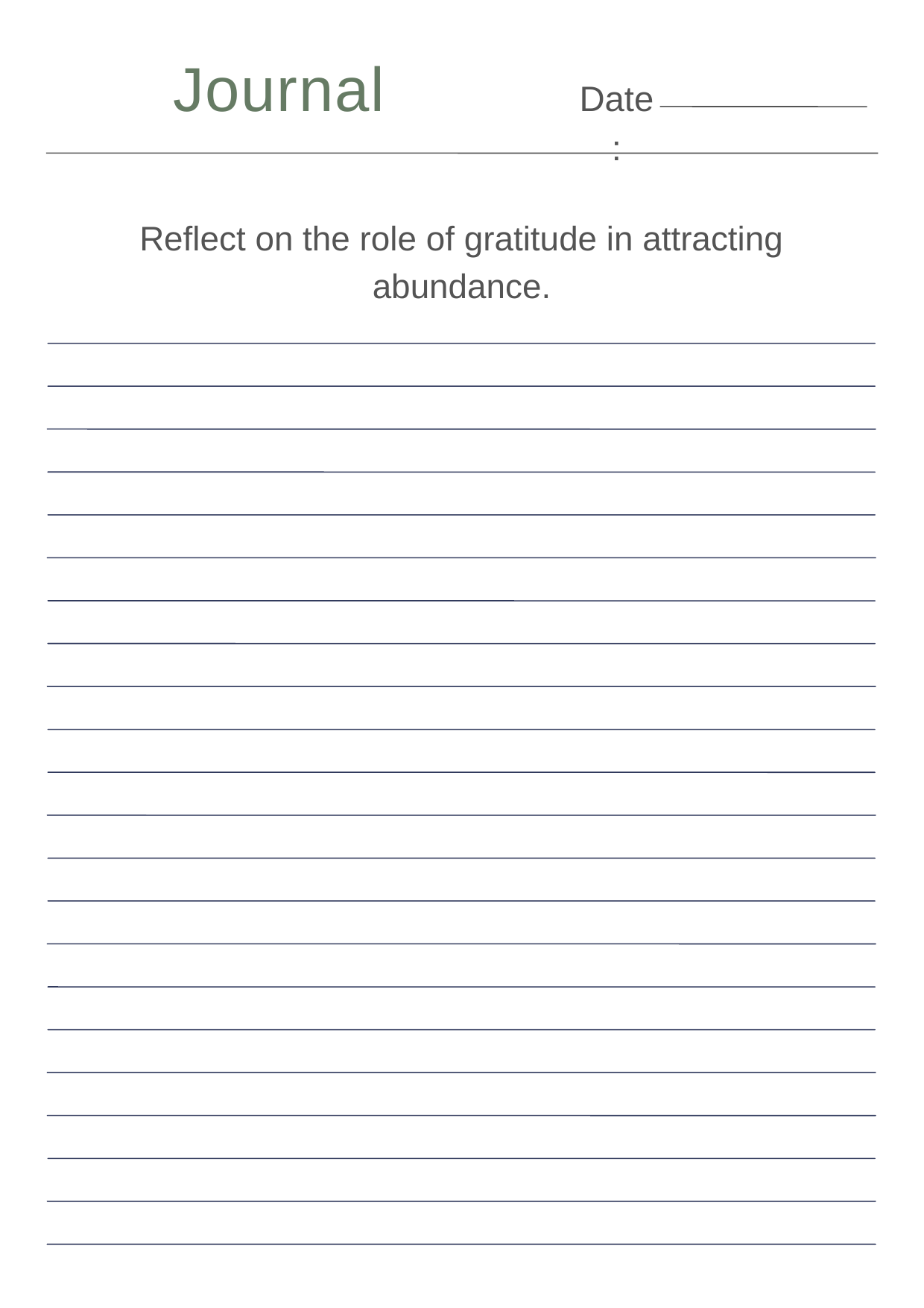

Journal
Date:

Reflect on the role of gratitude in attracting abundance.